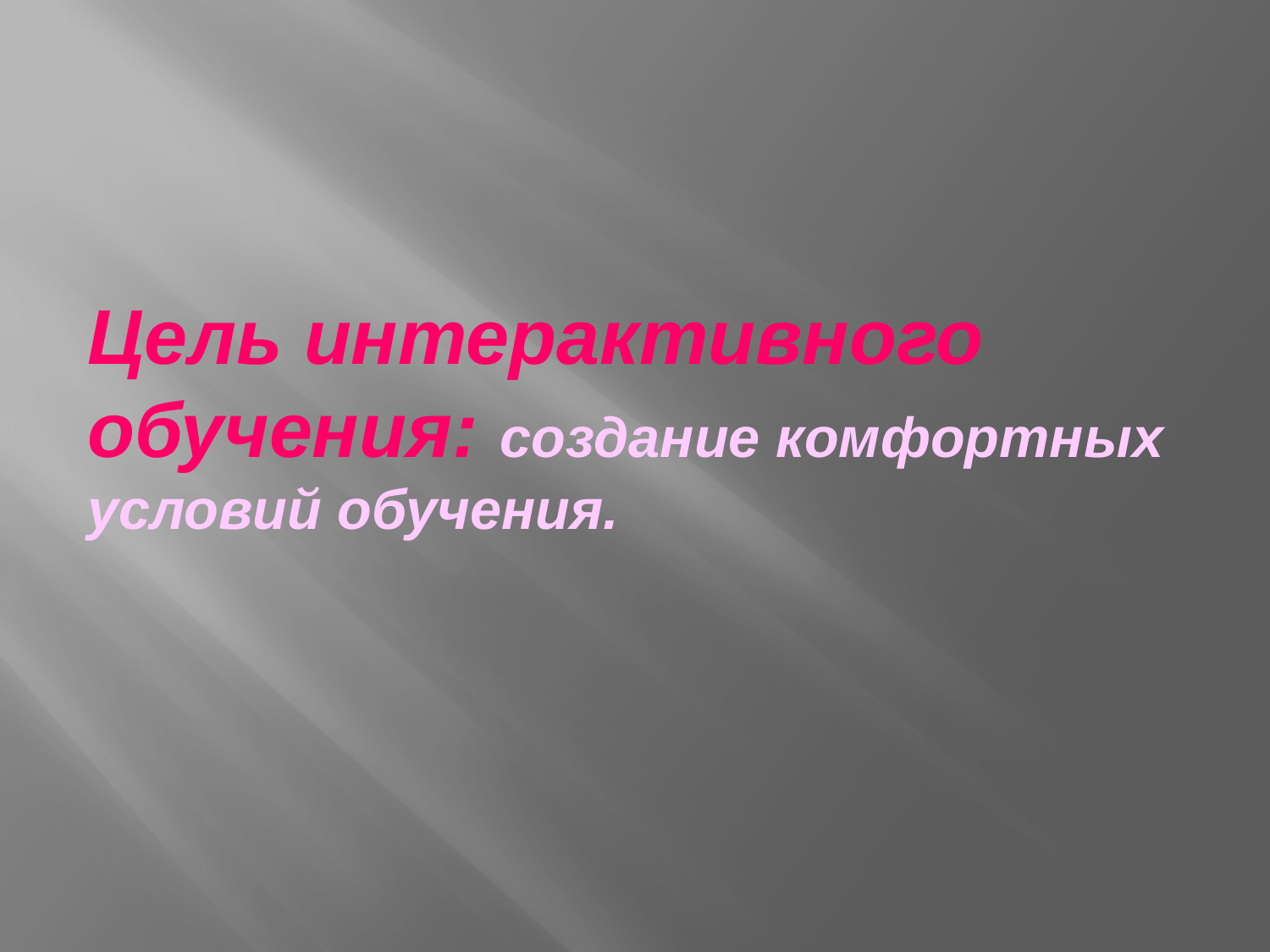

# Цель интерактивного обучения: создание комфортных условий обучения.